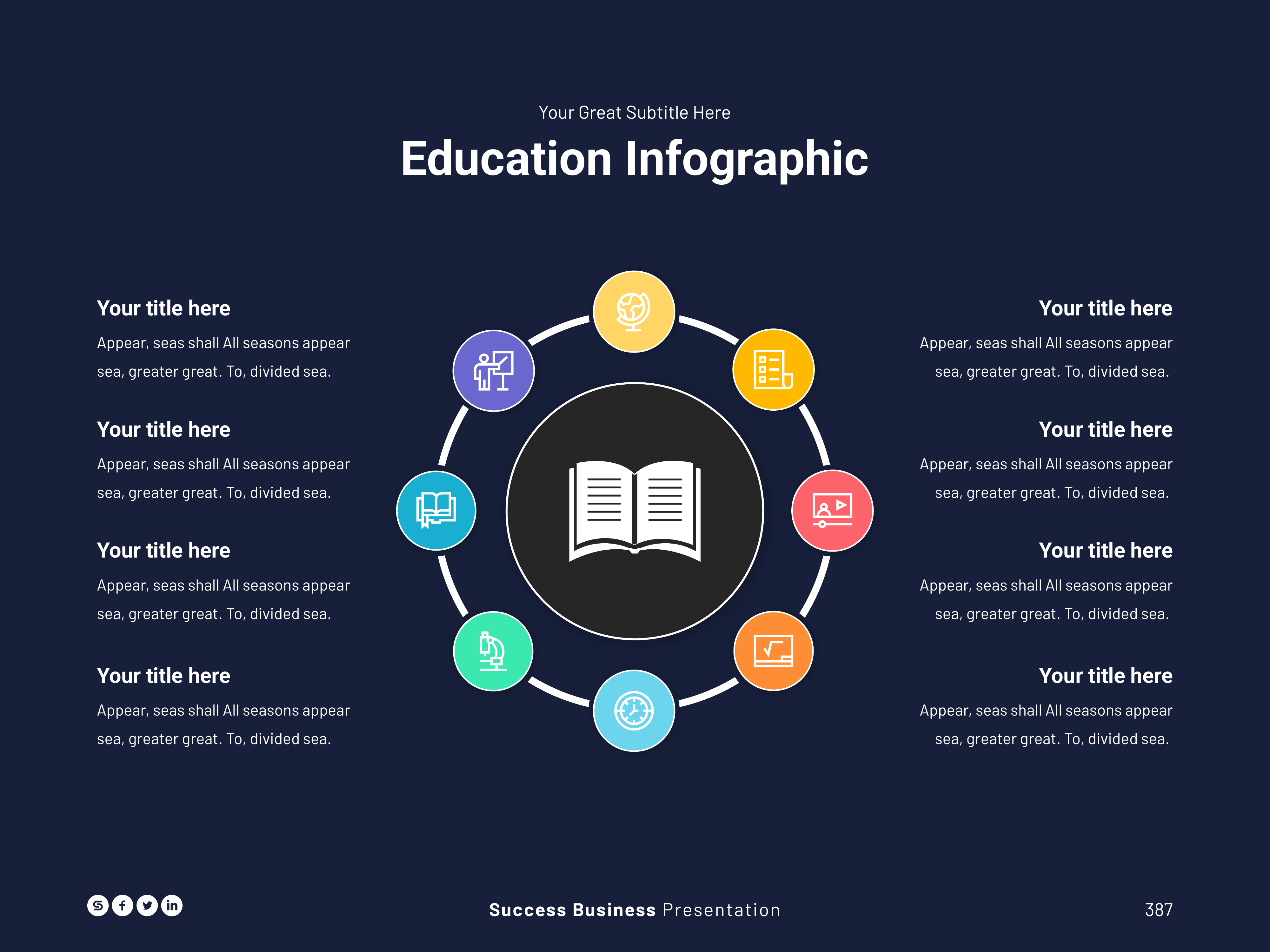

Your Great Subtitle Here
Education Infographic

Your title here
Appear, seas shall All seasons appear sea, greater great. To, divided sea.
Your title here
Appear, seas shall All seasons appear sea, greater great. To, divided sea.

Your title here
Appear, seas shall All seasons appear sea, greater great. To, divided sea.
Your title here
Appear, seas shall All seasons appear sea, greater great. To, divided sea.

Your title here
Appear, seas shall All seasons appear sea, greater great. To, divided sea.
Your title here
Appear, seas shall All seasons appear sea, greater great. To, divided sea.

Your title here
Appear, seas shall All seasons appear sea, greater great. To, divided sea.
Your title here
Appear, seas shall All seasons appear sea, greater great. To, divided sea.